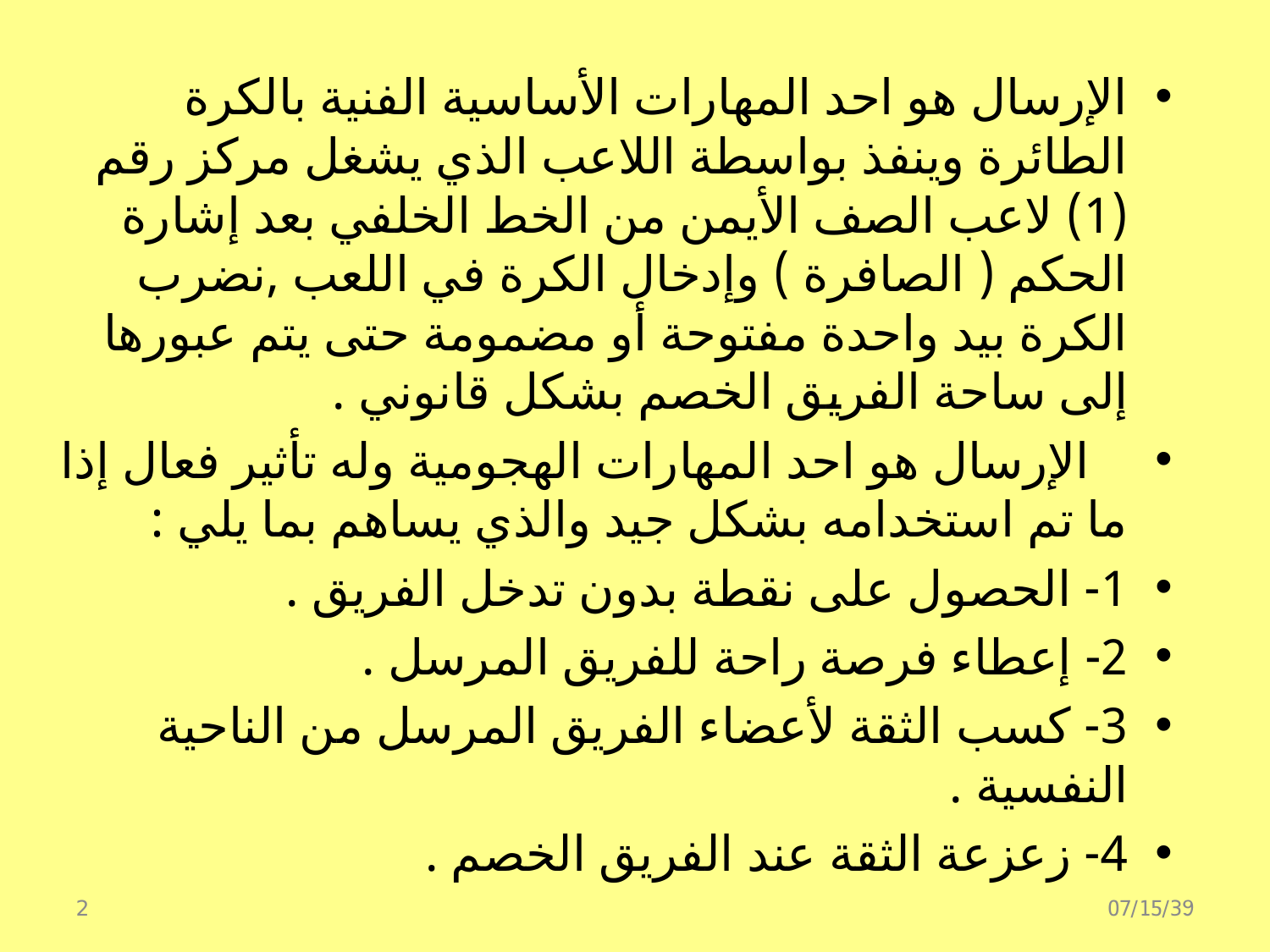

الإرسال هو احد المهارات الأساسية الفنية بالكرة الطائرة وينفذ بواسطة اللاعب الذي يشغل مركز رقم (1) لاعب الصف الأيمن من الخط الخلفي بعد إشارة الحكم ( الصافرة ) وإدخال الكرة في اللعب ,نضرب الكرة بيد واحدة مفتوحة أو مضمومة حتى يتم عبورها إلى ساحة الفريق الخصم بشكل قانوني .
   الإرسال هو احد المهارات الهجومية وله تأثير فعال إذا ما تم استخدامه بشكل جيد والذي يساهم بما يلي :
1- الحصول على نقطة بدون تدخل الفريق .
2- إعطاء فرصة راحة للفريق المرسل .
3- كسب الثقة لأعضاء الفريق المرسل من الناحية النفسية .
4- زعزعة الثقة عند الفريق الخصم .
2
07/15/39